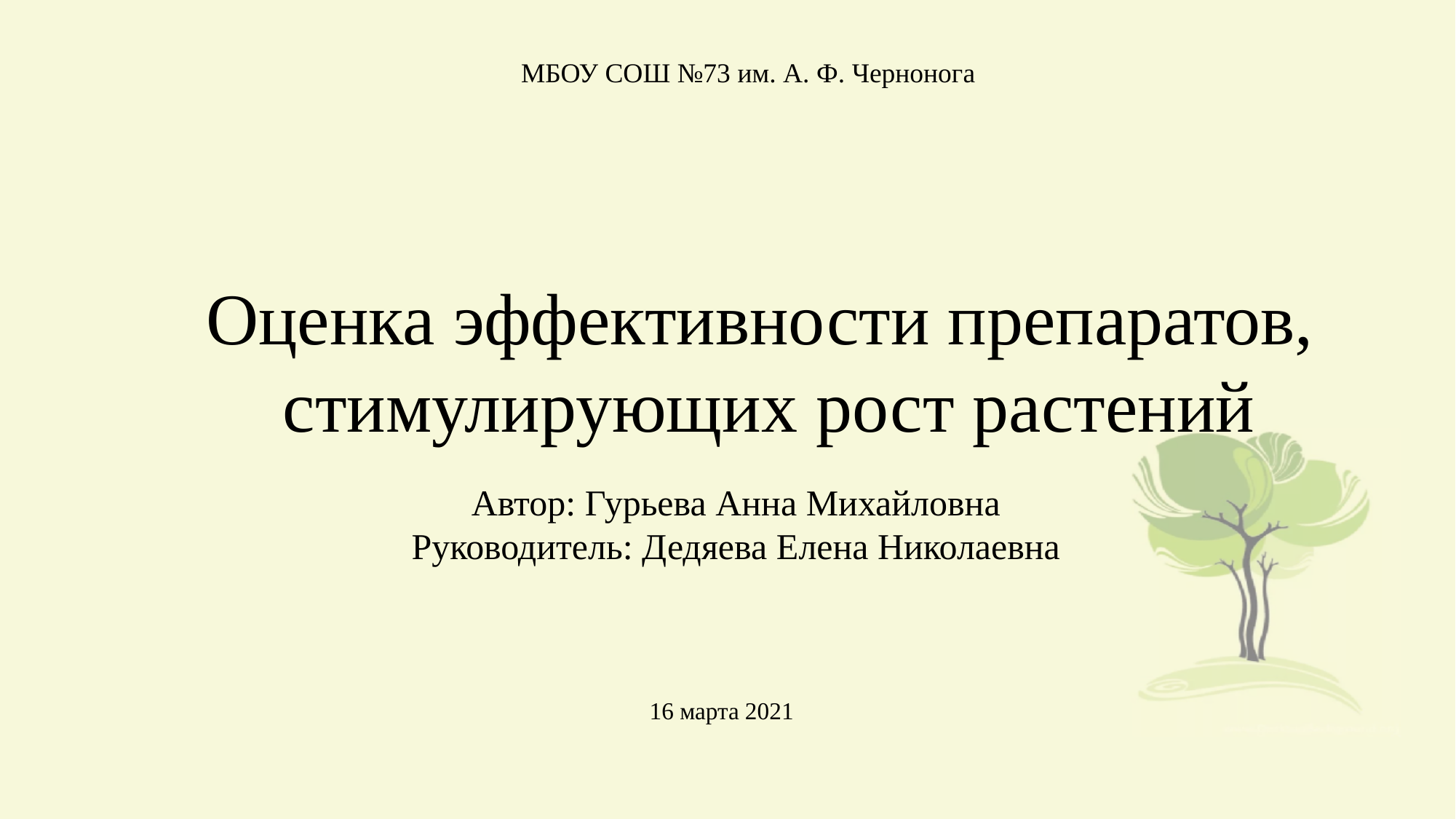

МБОУ СОШ №73 им. А. Ф. Чернонога
Оценка эффективности препаратов,
 стимулирующих рост растений
Автор: Гурьева Анна Михайловна
Руководитель: Дедяева Елена Николаевна
16 марта 2021